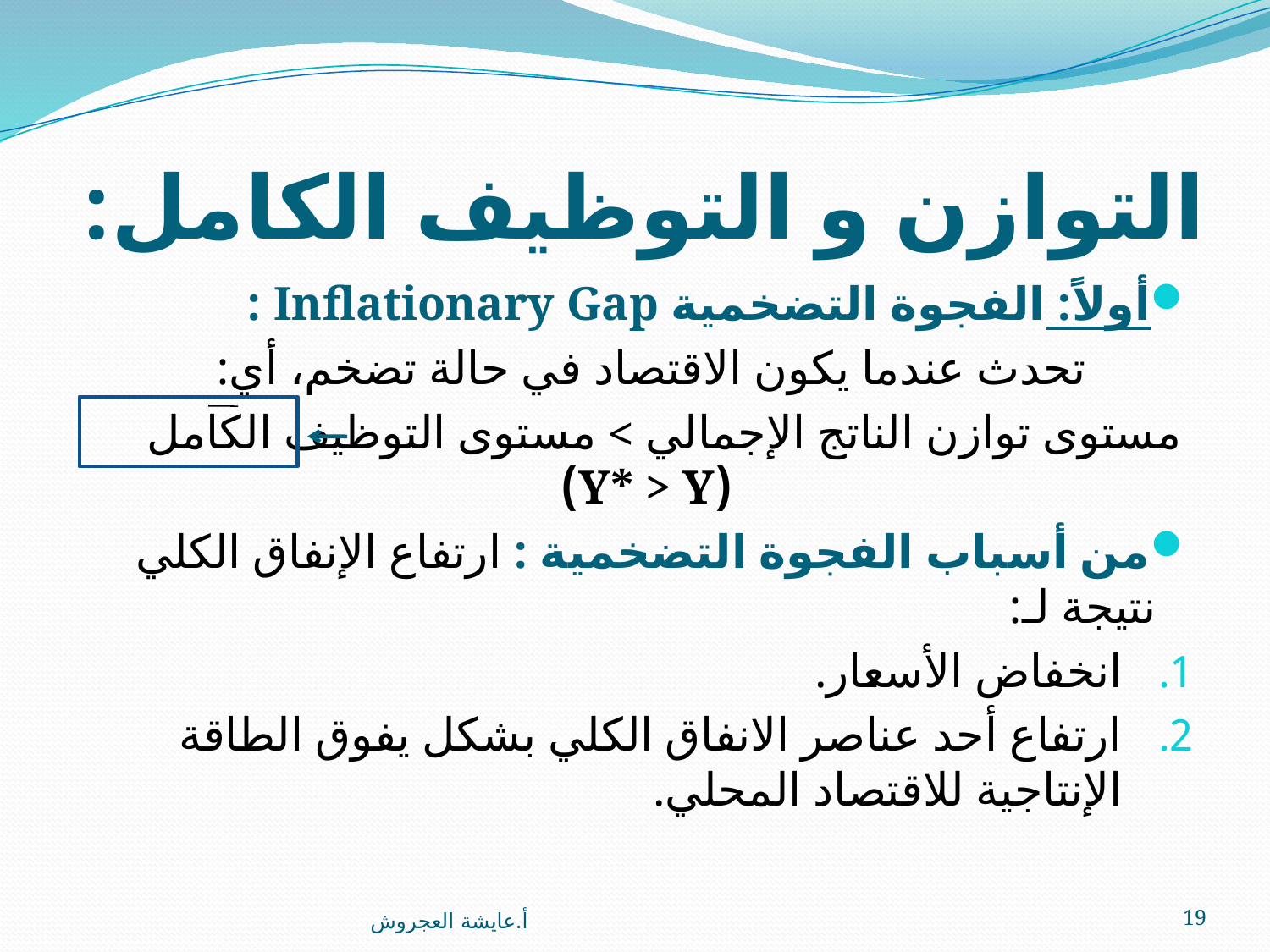

# التوازن و التوظيف الكامل:
أولاً: الفجوة التضخمية Inflationary Gap :
         تحدث عندما يكون الاقتصاد في حالة تضخم، أي:
مستوى توازن الناتج الإجمالي > مستوى التوظيف الكامل      (Y* > Y)
من أسباب الفجوة التضخمية : ارتفاع الإنفاق الكلي نتيجة لـ:
انخفاض الأسعار.
ارتفاع أحد عناصر الانفاق الكلي بشكل يفوق الطاقة الإنتاجية للاقتصاد المحلي.

أ.عايشة العجروش
19